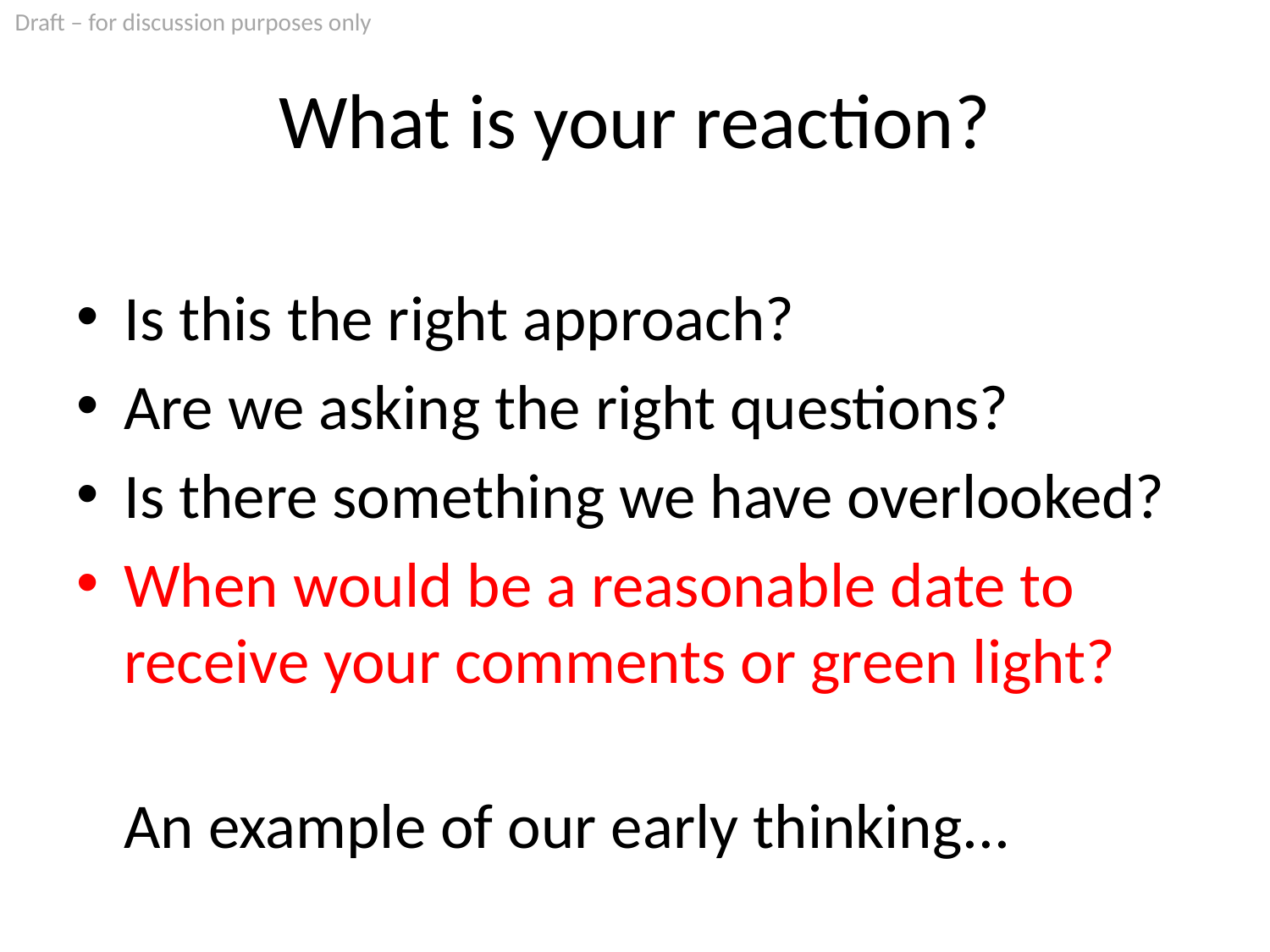

# What is your reaction?
Is this the right approach?
Are we asking the right questions?
Is there something we have overlooked?
When would be a reasonable date to receive your comments or green light?
An example of our early thinking...